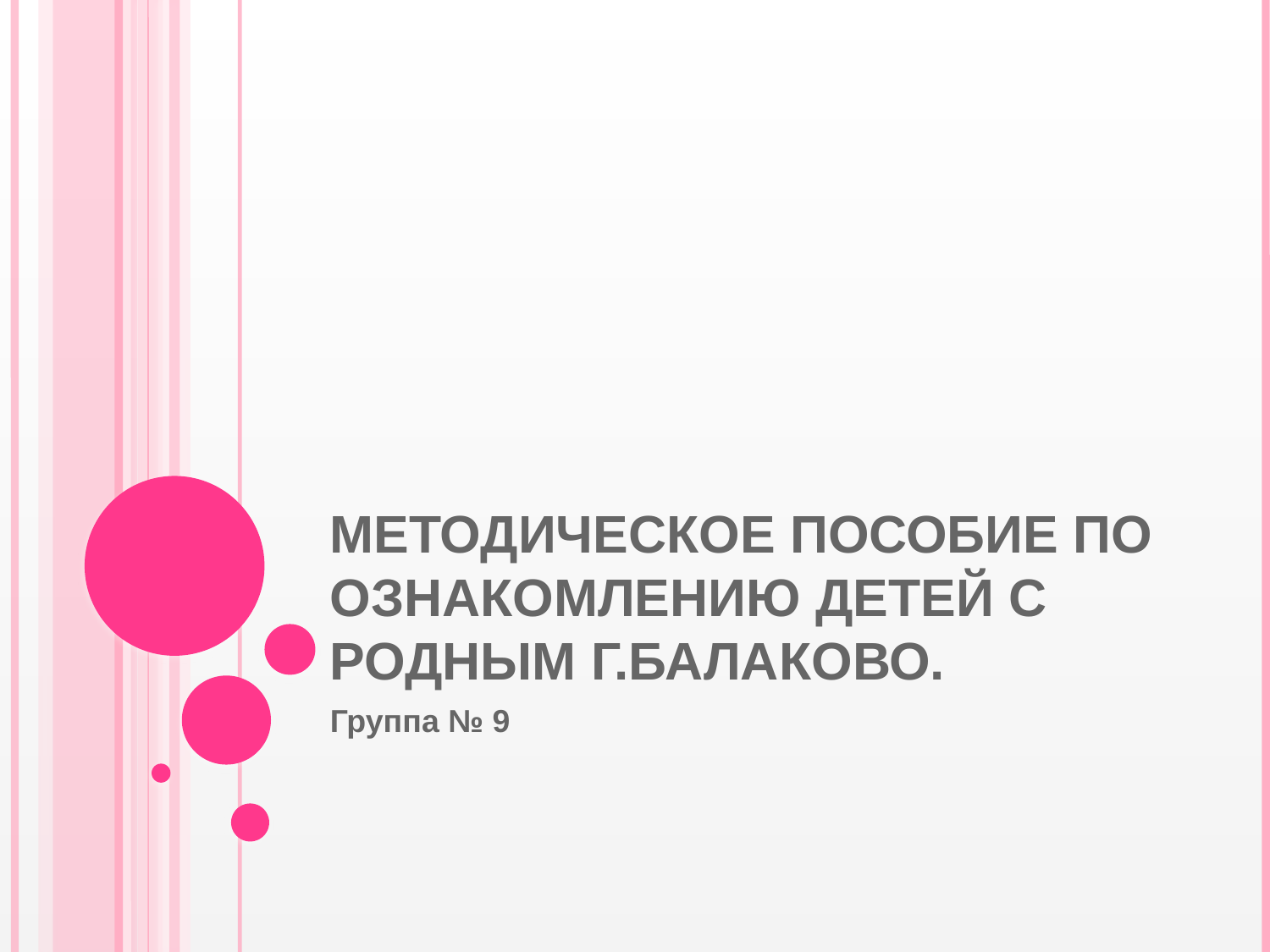

# Методическое пособие по ознакомлению детей с родным г.Балаково.
Группа № 9